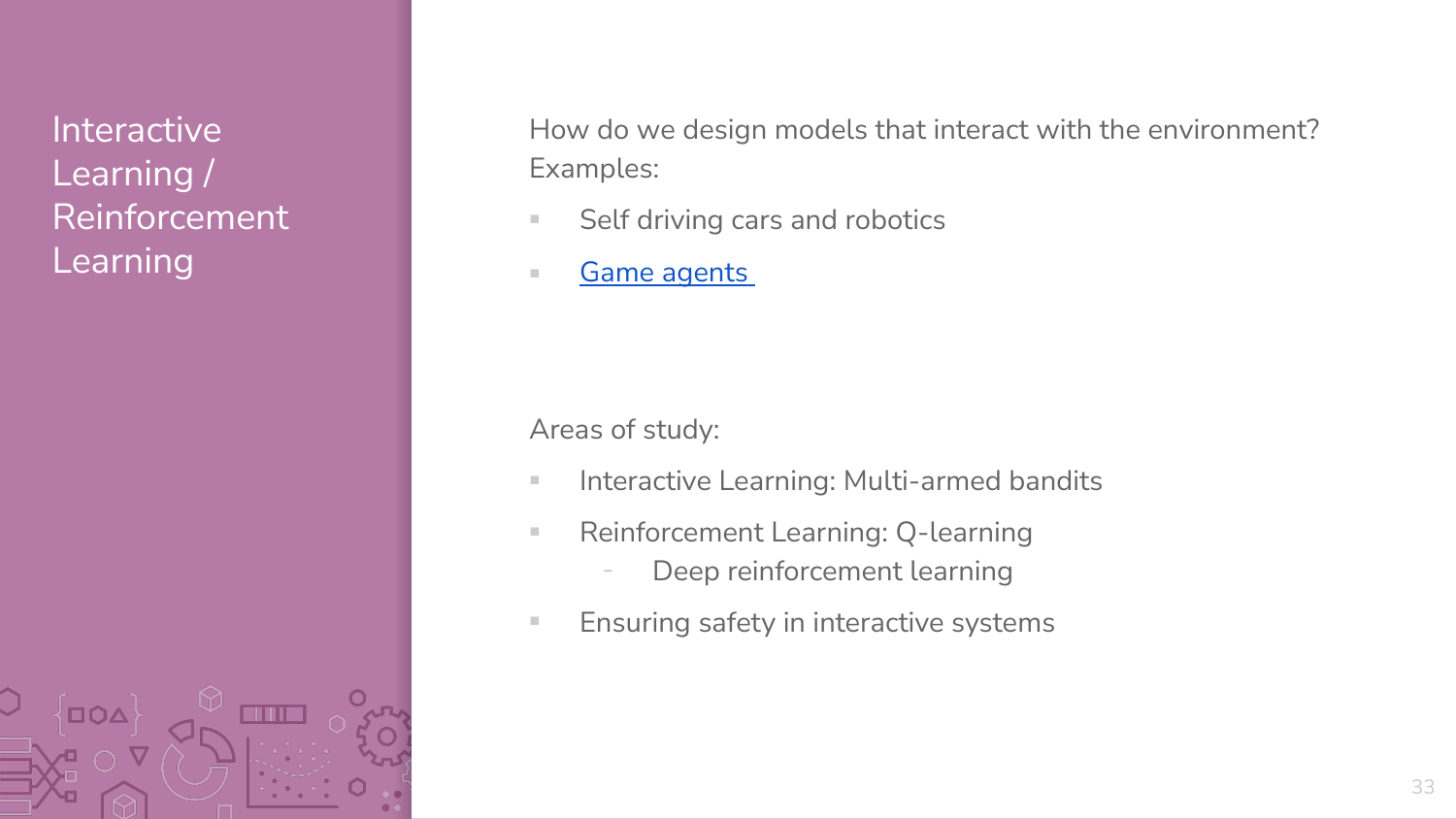

# Interactive Learning / Reinforcement Learning
How do we design models that interact with the environment? Examples:
Self driving cars and robotics
Game agents

Areas of study:
Interactive Learning: Multi-armed bandits
Reinforcement Learning: Q-learning
Deep reinforcement learning
Ensuring safety in interactive systems

33